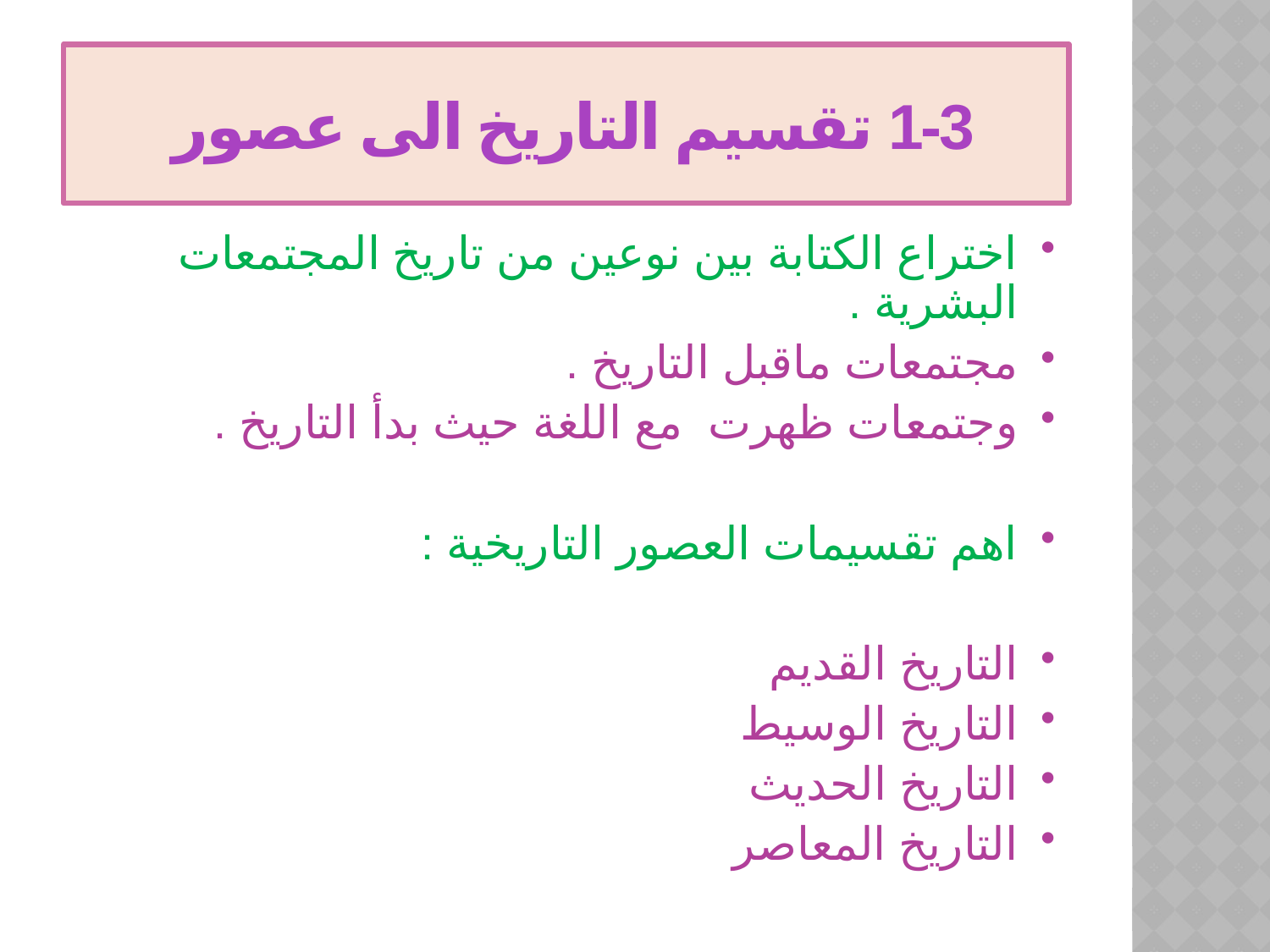

# 1-3 تقسيم التاريخ الى عصور
اختراع الكتابة بين نوعين من تاريخ المجتمعات البشرية .
مجتمعات ماقبل التاريخ .
وجتمعات ظهرت  مع اللغة حيث بدأ التاريخ .

اهم تقسيمات العصور التاريخية :

التاريخ القديم
التاريخ الوسيط
التاريخ الحديث
التاريخ المعاصر